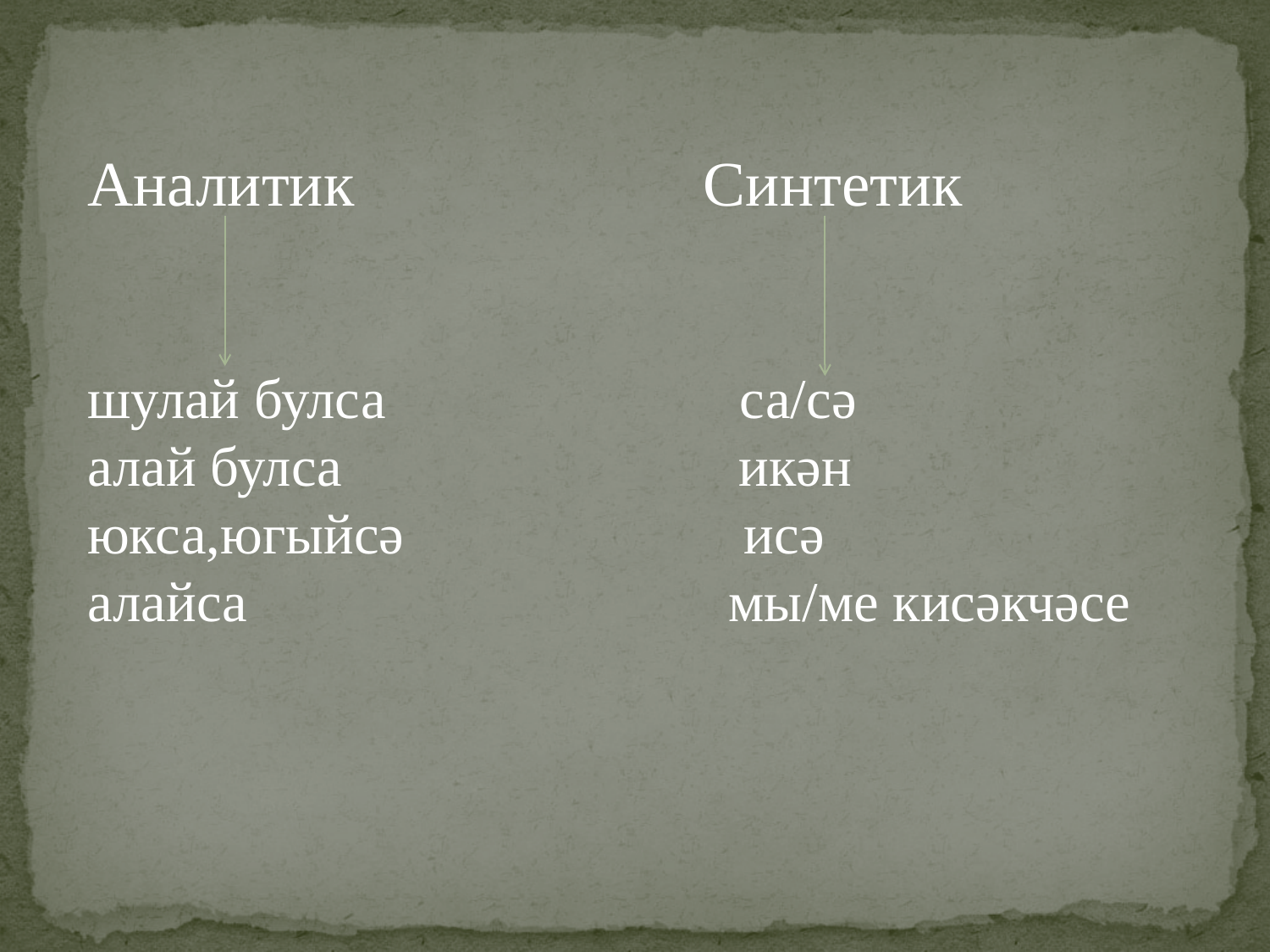

Аналитик                      Синтетик
шулай булса                         са/сә
алай булса                            икән
юкса,югыйсә                        исә
алайса                                  мы/ме кисәкчәсе